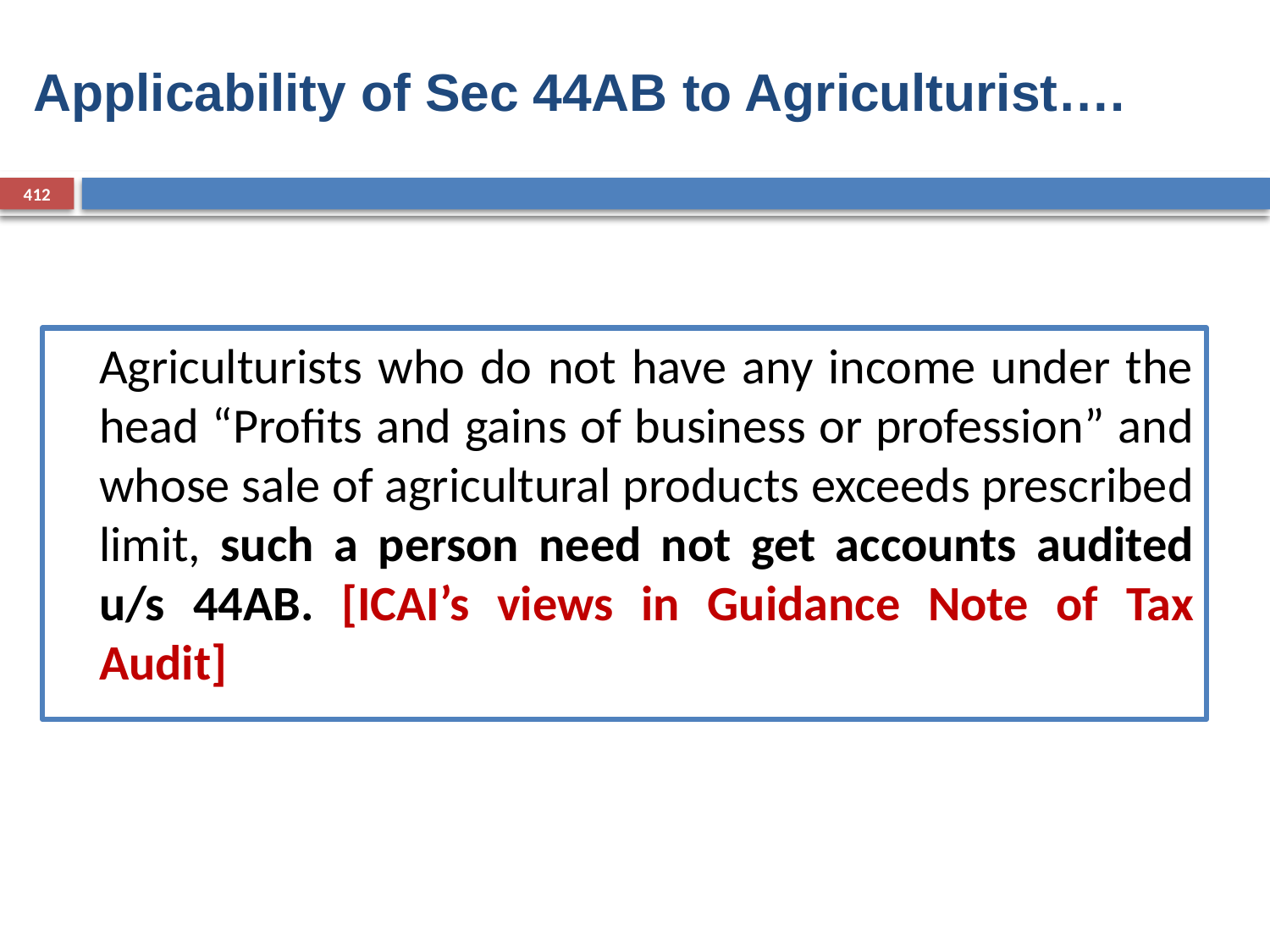

# Applicability of Sec 44AB to Agriculturist….
412
	Agriculturists who do not have any income under the head “Profits and gains of business or profession” and whose sale of agricultural products exceeds prescribed limit, such a person need not get accounts audited u/s 44AB. [ICAI’s views in Guidance Note of Tax Audit]